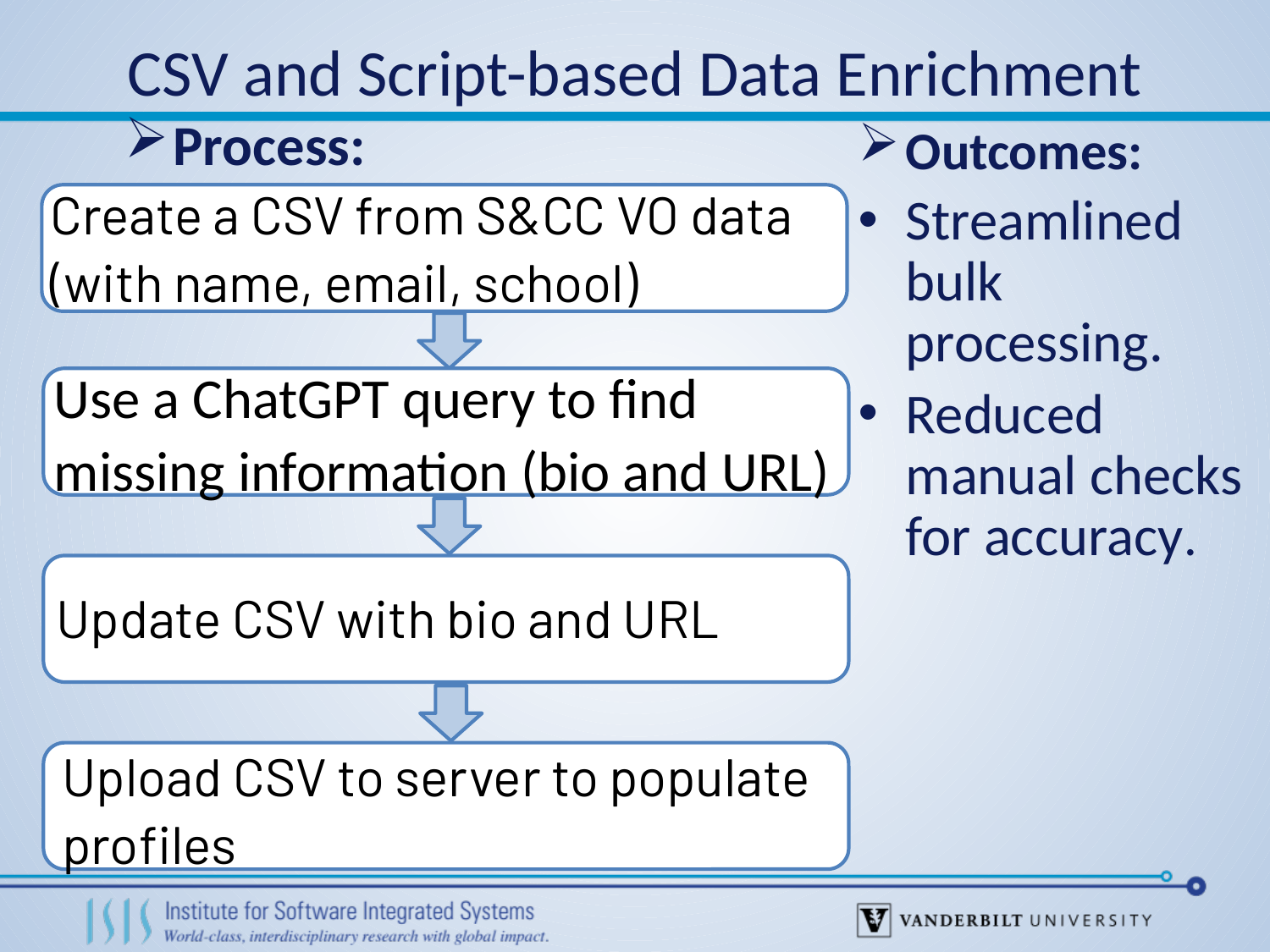

# CSV and Script-based Data Enrichment

Outcomes:
Streamlined bulk processing.
Reduced manual checks for accuracy.

Process:

Create a CSV from S&CC VO data (with name, email, school)

Use a ChatGPT query to find missing information (bio and URL)

Update CSV with bio and URL

Upload CSV to server to populate profiles